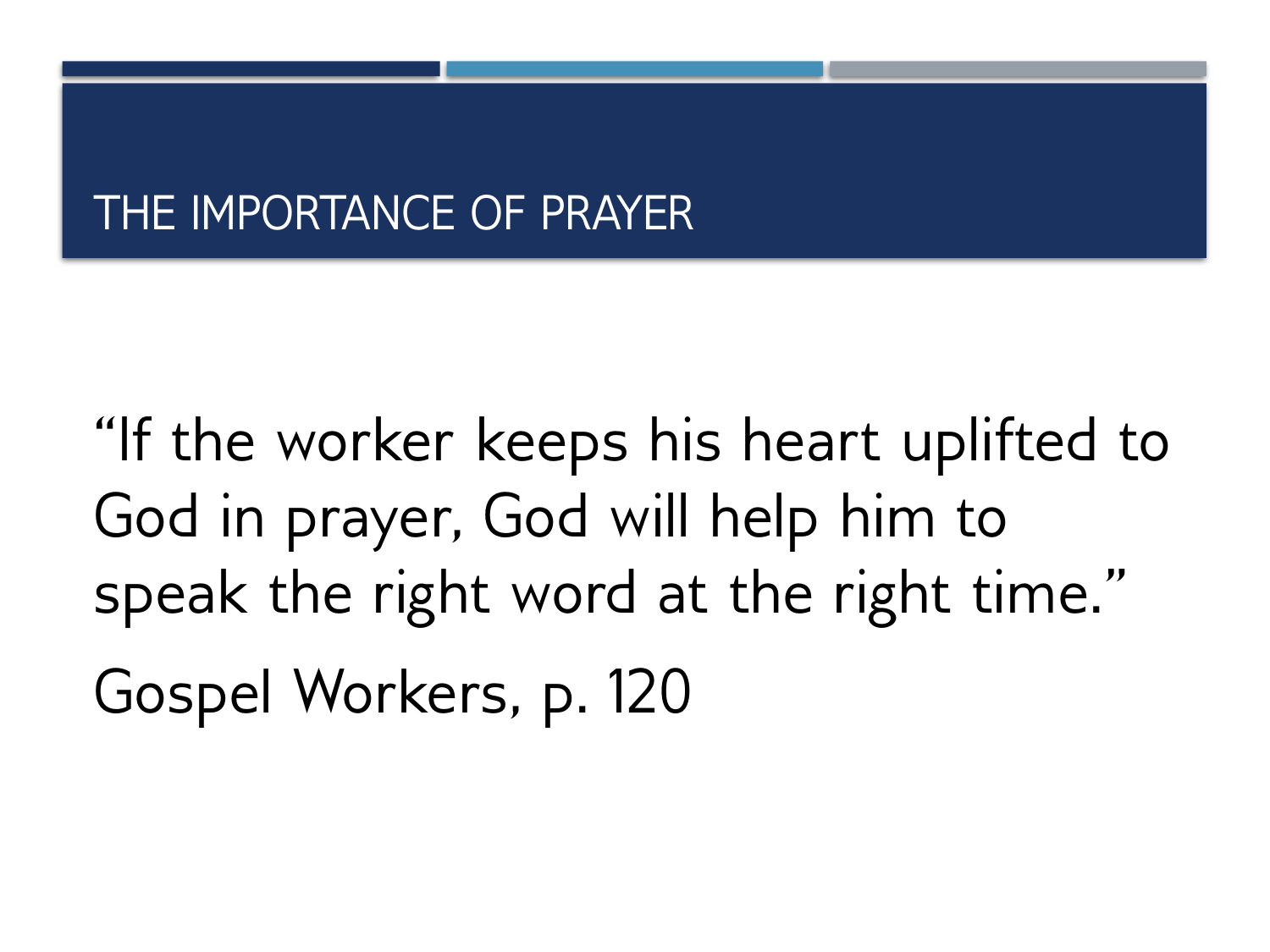

# THE IMPORTANCE OF PRAYER
“If the worker keeps his heart uplifted to God in prayer, God will help him to speak the right word at the right time.”
Gospel Workers, p. 120